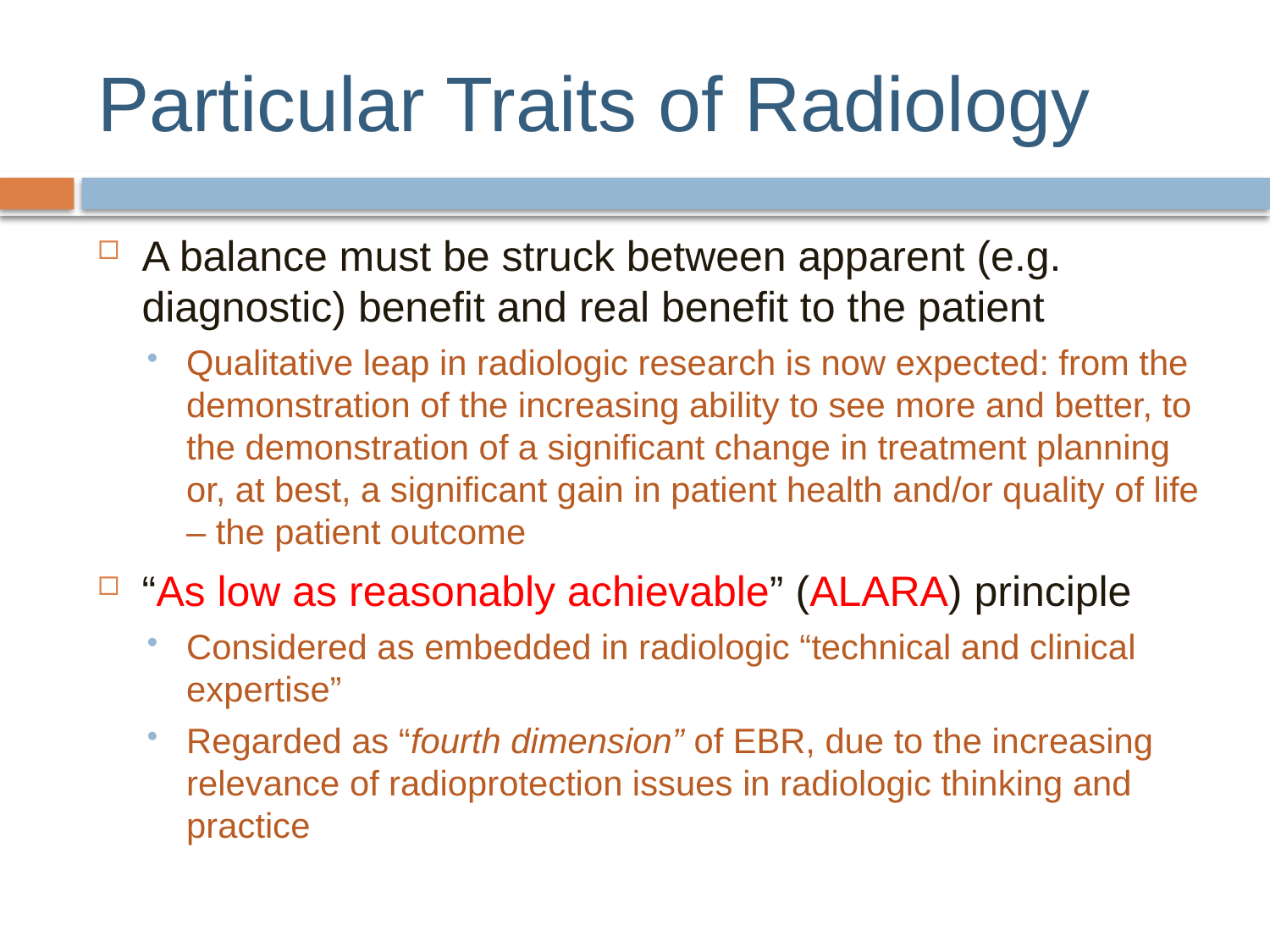

# Particular Traits of Radiology
A balance must be struck between apparent (e.g. diagnostic) benefit and real benefit to the patient
Qualitative leap in radiologic research is now expected: from the demonstration of the increasing ability to see more and better, to the demonstration of a significant change in treatment planning or, at best, a significant gain in patient health and/or quality of life – the patient outcome
“As low as reasonably achievable” (ALARA) principle
Considered as embedded in radiologic “technical and clinical expertise”
Regarded as “fourth dimension” of EBR, due to the increasing relevance of radioprotection issues in radiologic thinking and practice